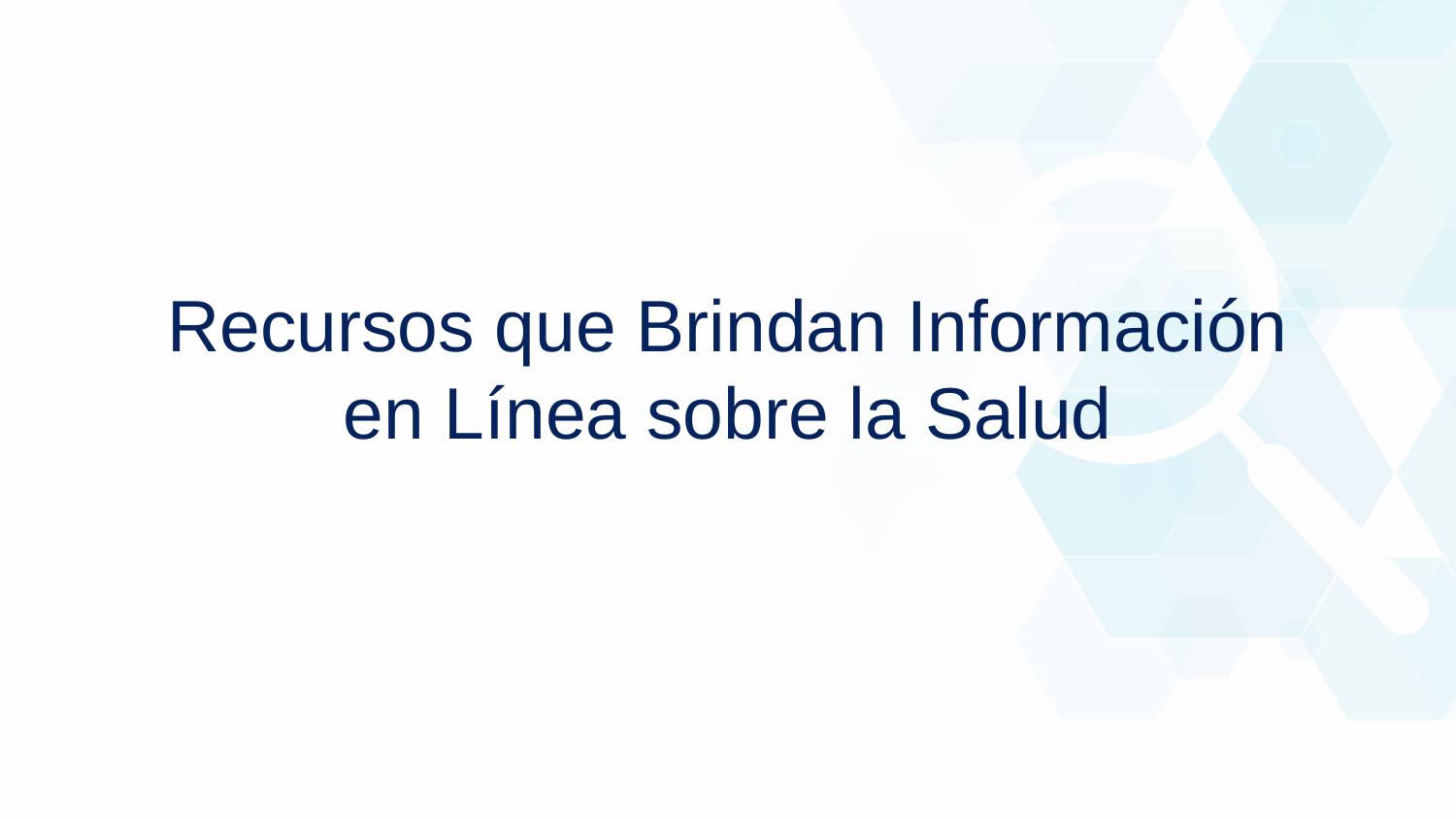

Recursos que Brindan Información
en Línea sobre la Salud